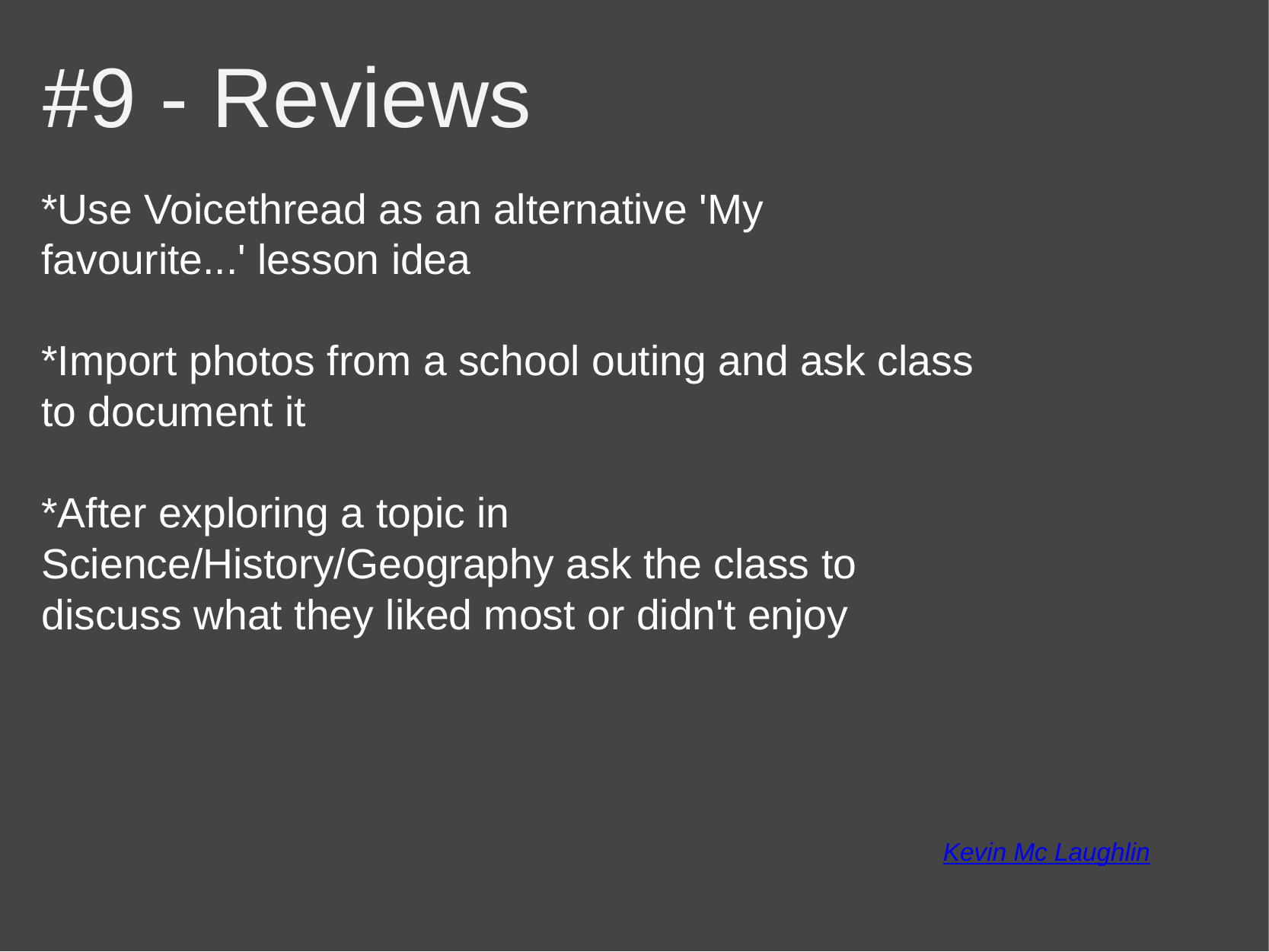

# #9 - Reviews
*Use Voicethread as an alternative 'My favourite...' lesson idea

*Import photos from a school outing and ask class to document it

*After exploring a topic in Science/History/Geography ask the class to discuss what they liked most or didn't enjoy
Kevin Mc Laughlin